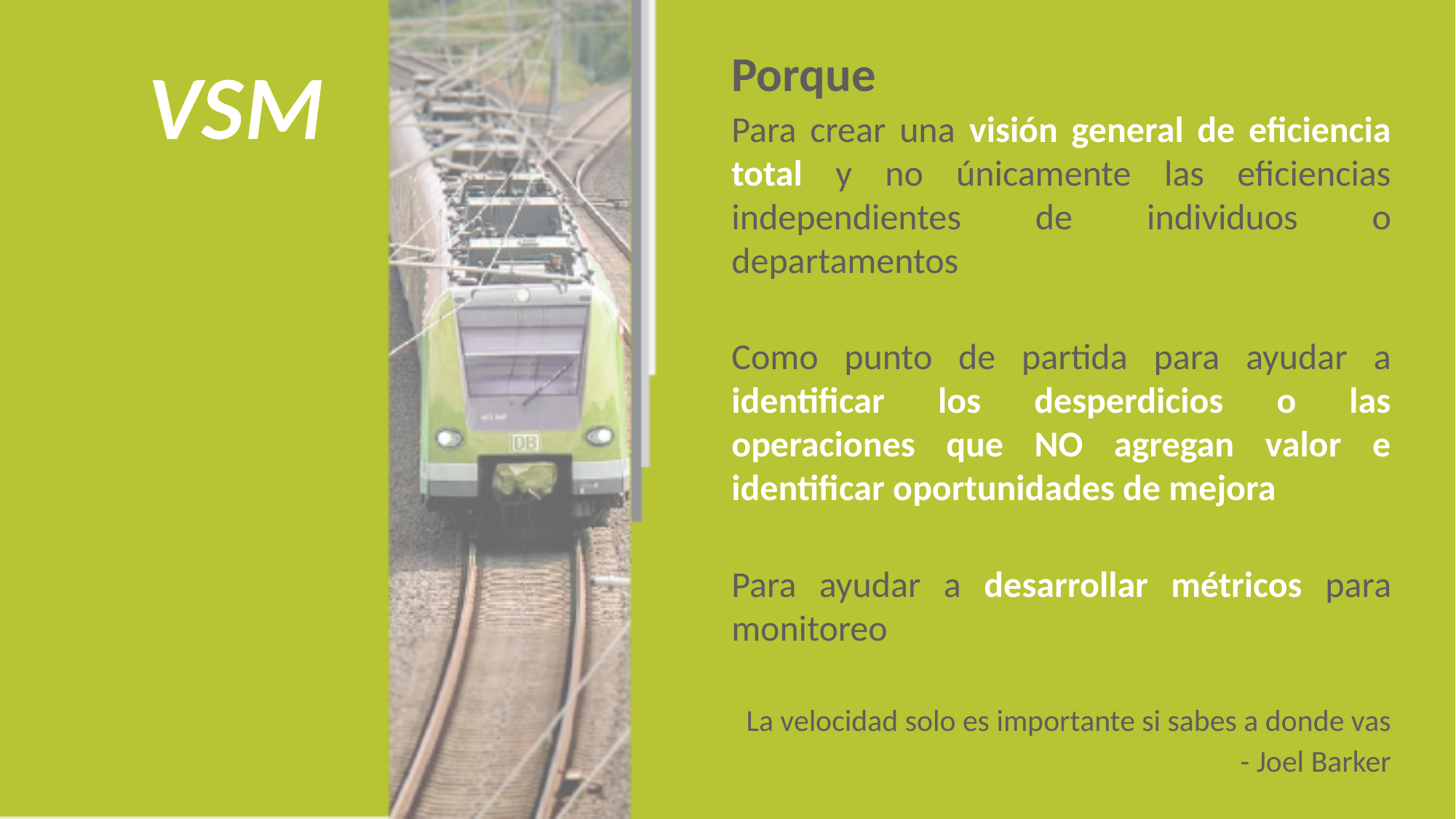

# VSM
Porque
Para crear una visión general de eficiencia total y no únicamente las eficiencias independientes de individuos o departamentos

Como punto de partida para ayudar a identificar los desperdicios o las operaciones que NO agregan valor e identificar oportunidades de mejora

Para ayudar a desarrollar métricos para monitoreo

La velocidad solo es importante si sabes a donde vas
- Joel Barker